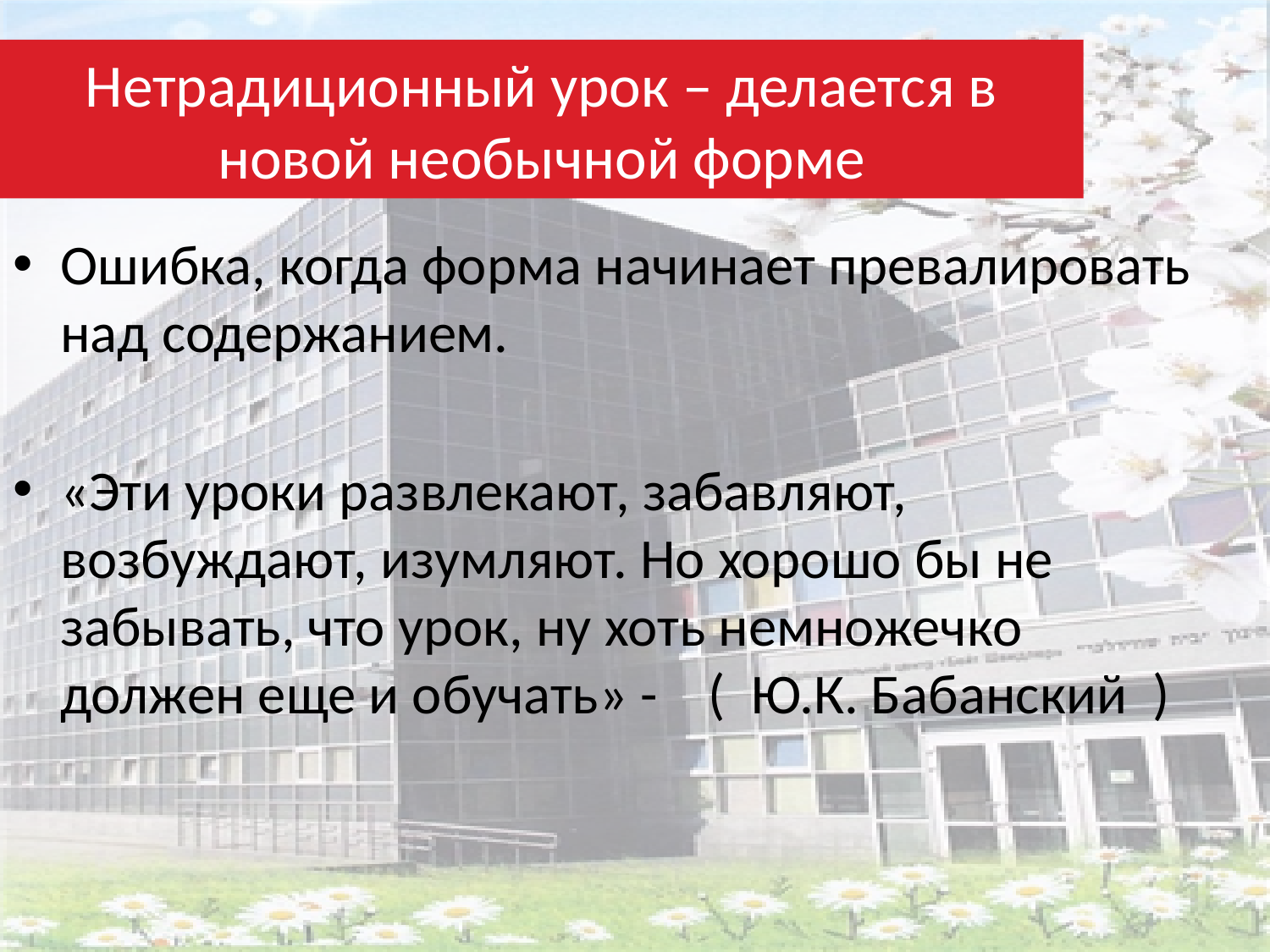

Нетрадиционный урок – делается в новой необычной форме
Ошибка, когда форма начинает превалировать над содержанием.

«Эти уроки развлекают, забавляют, возбуждают, изумляют. Но хорошо бы не забывать, что урок, ну хоть немножечко должен еще и обучать» -    (  Ю.К. Бабанский  )